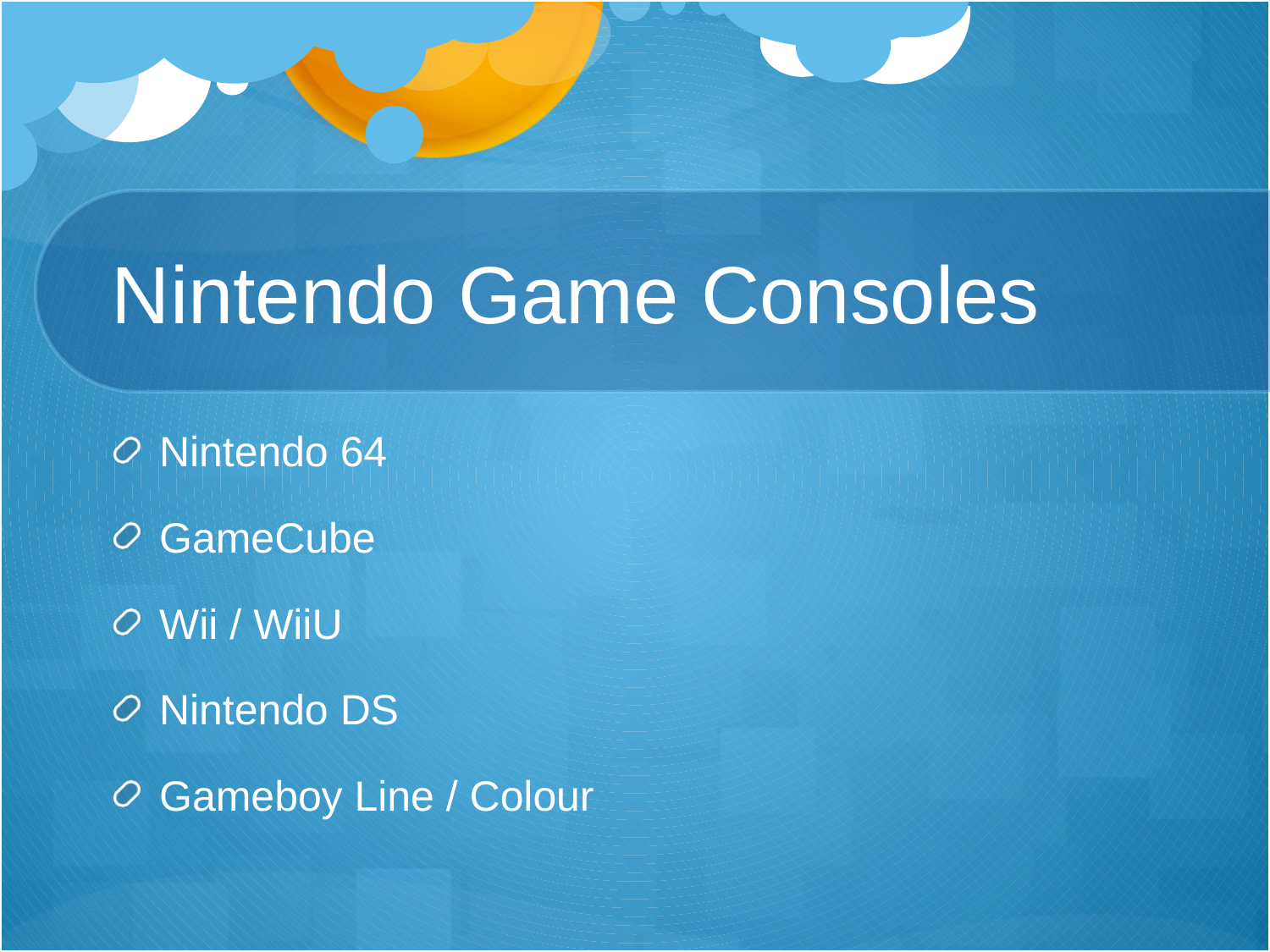

# Nintendo Game Consoles
Nintendo 64
GameCube
Wii / WiiU
Nintendo DS
Gameboy Line / Colour